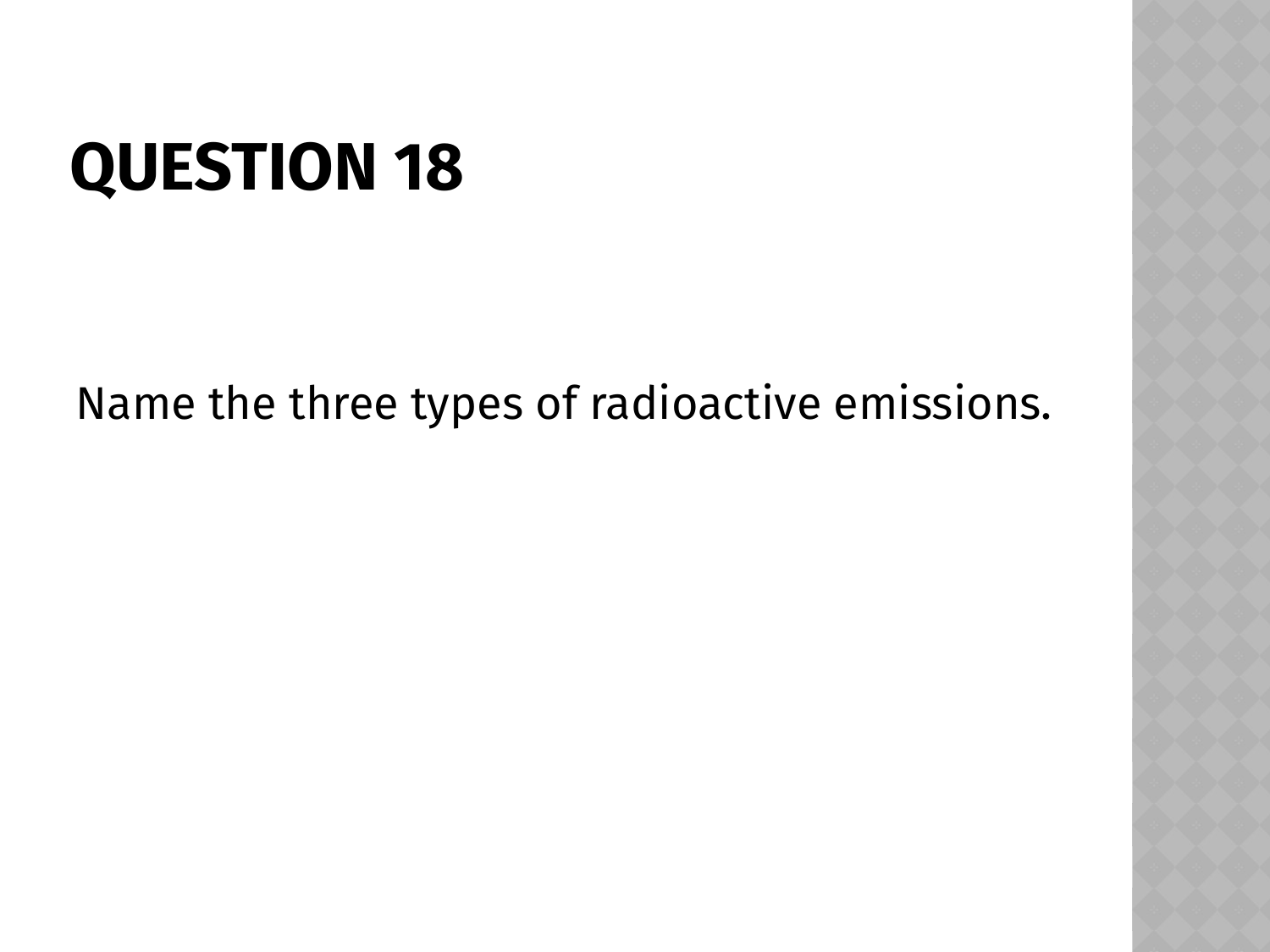

# Question 18
Name the three types of radioactive emissions.